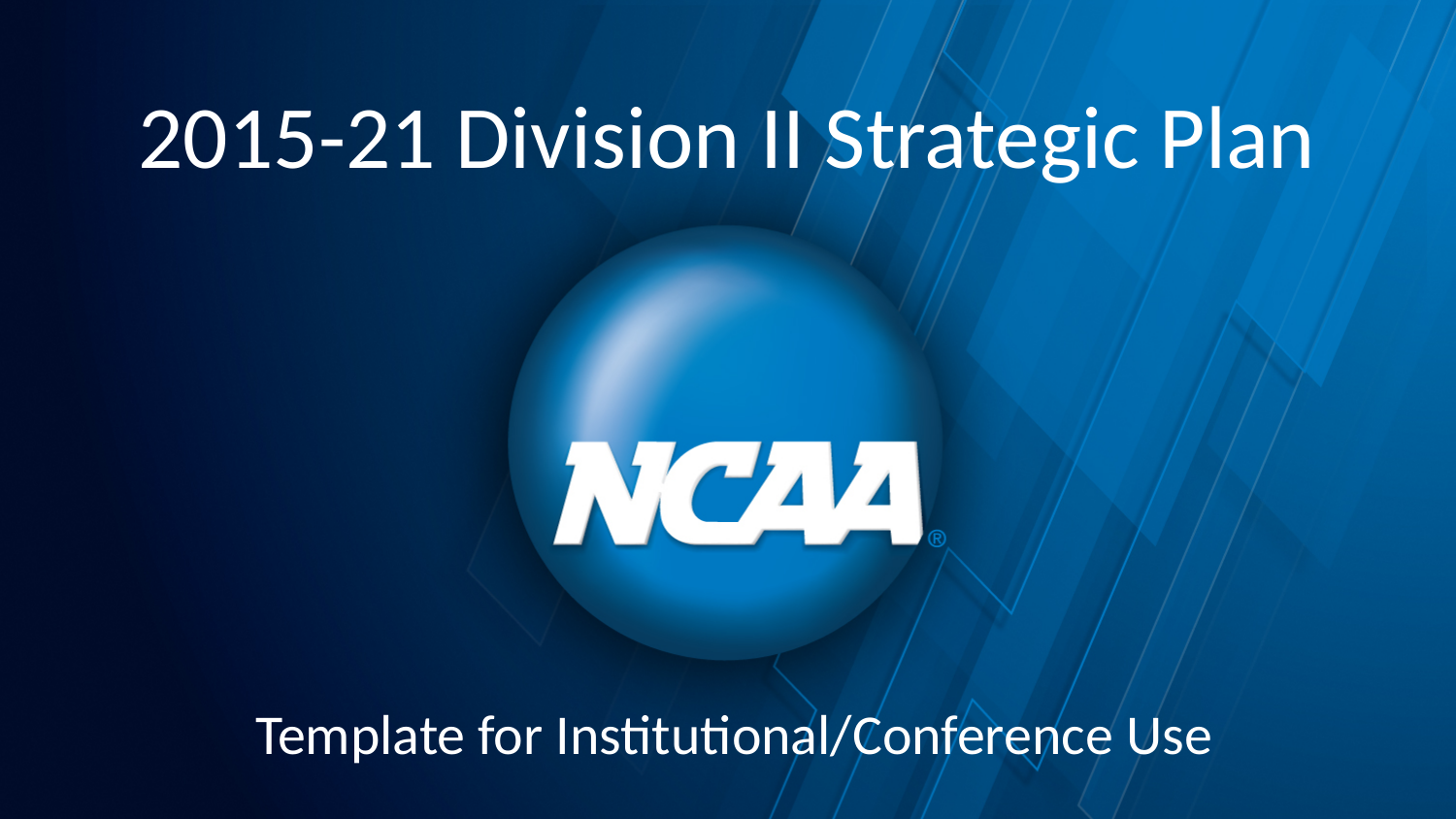

# 2015-21 Division II Strategic Plan
Template for Institutional/Conference Use